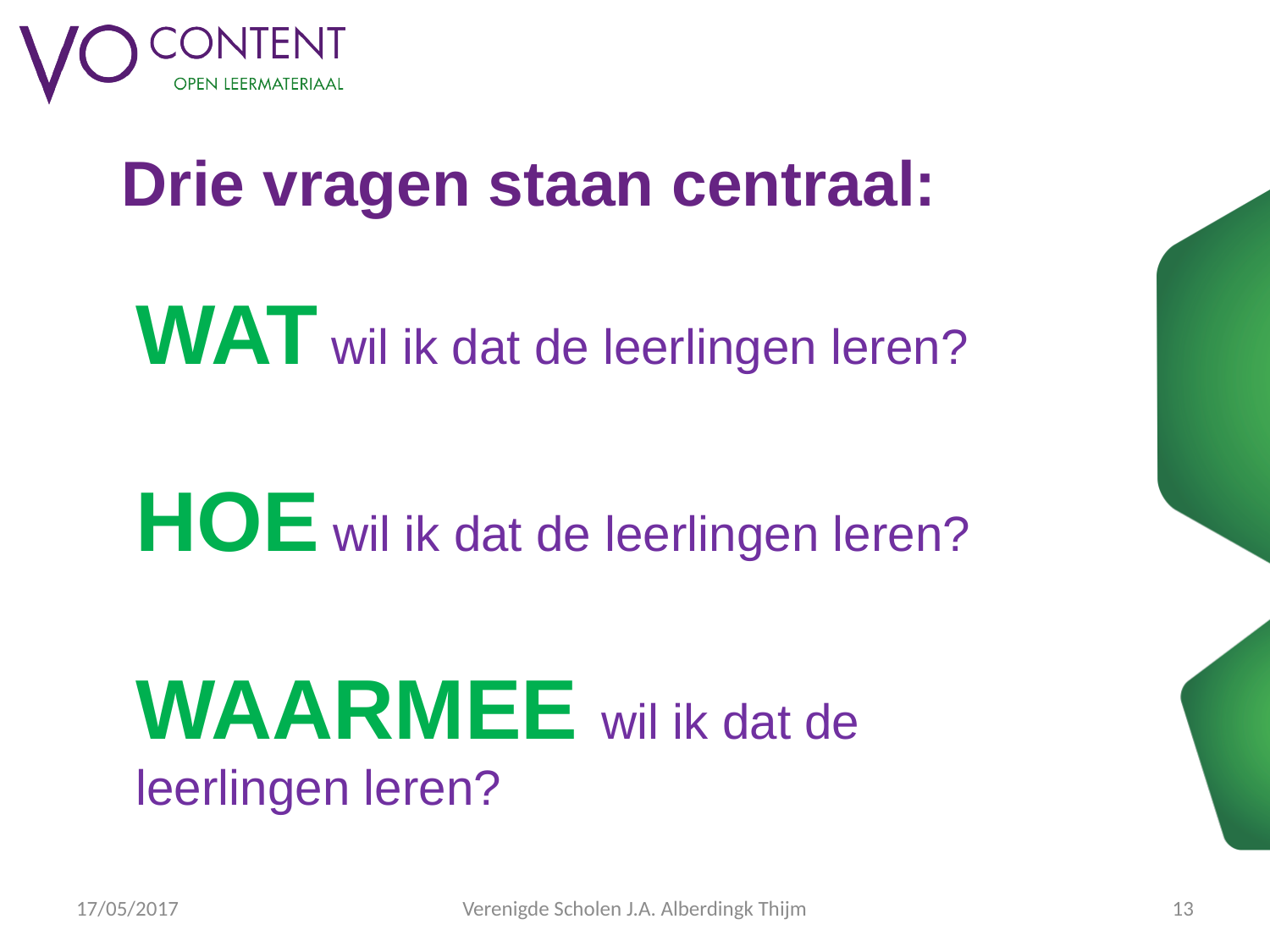

# Drie vragen staan centraal:
WAT wil ik dat de leerlingen leren?

HOE wil ik dat de leerlingen leren?

WAARMEE wil ik dat de leerlingen leren?

17/05/2017
Verenigde Scholen J.A. Alberdingk Thijm
13